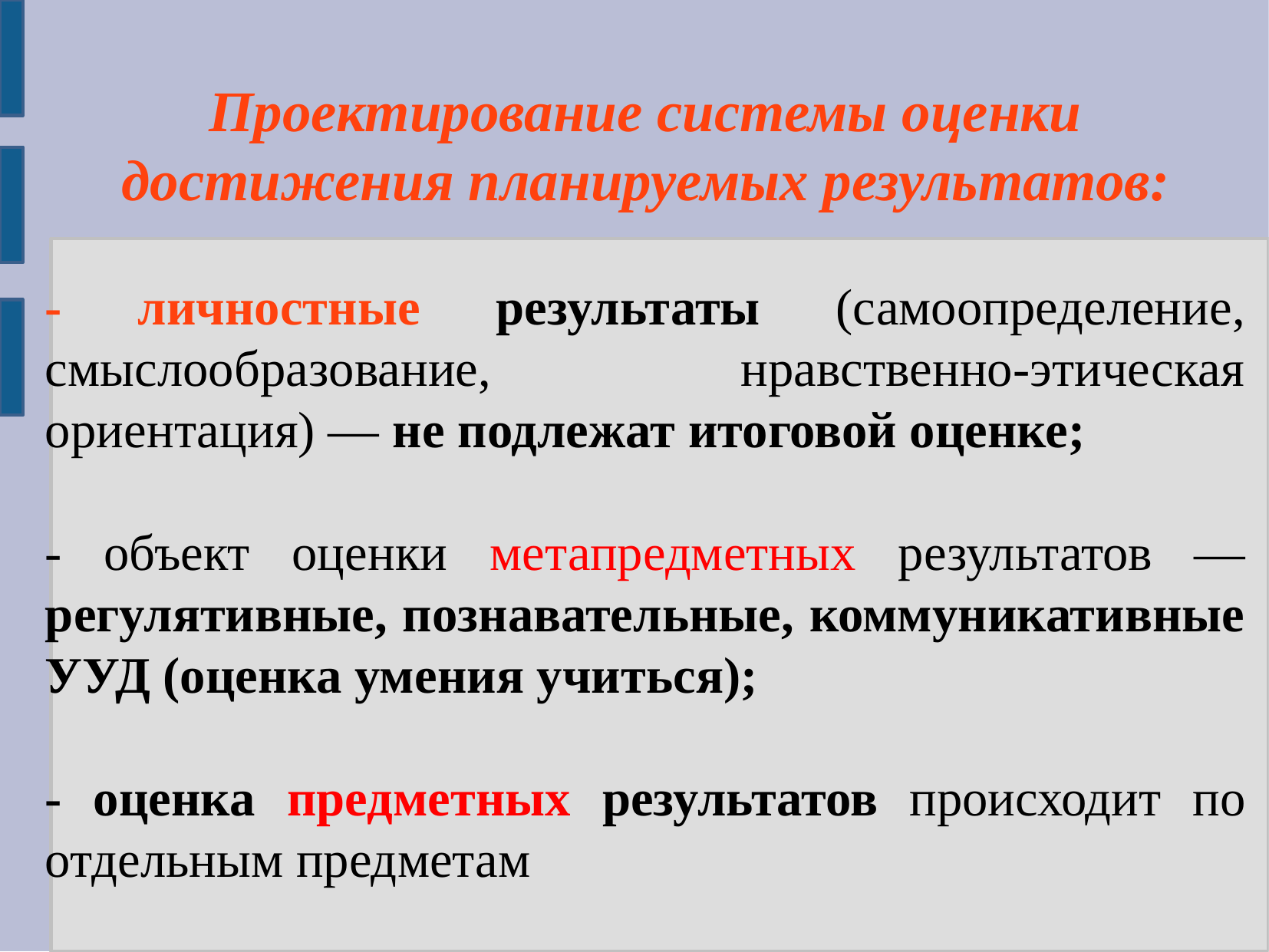

Проектирование системы оценки достижения планируемых результатов:

- личностные результаты (самоопределение, смыслообразование, нравственно-этическая ориентация) — не подлежат итоговой оценке;

- объект оценки метапредметных результатов — регулятивные, познавательные, коммуникативные УУД (оценка умения учиться);

- оценка предметных результатов происходит по отдельным предметам